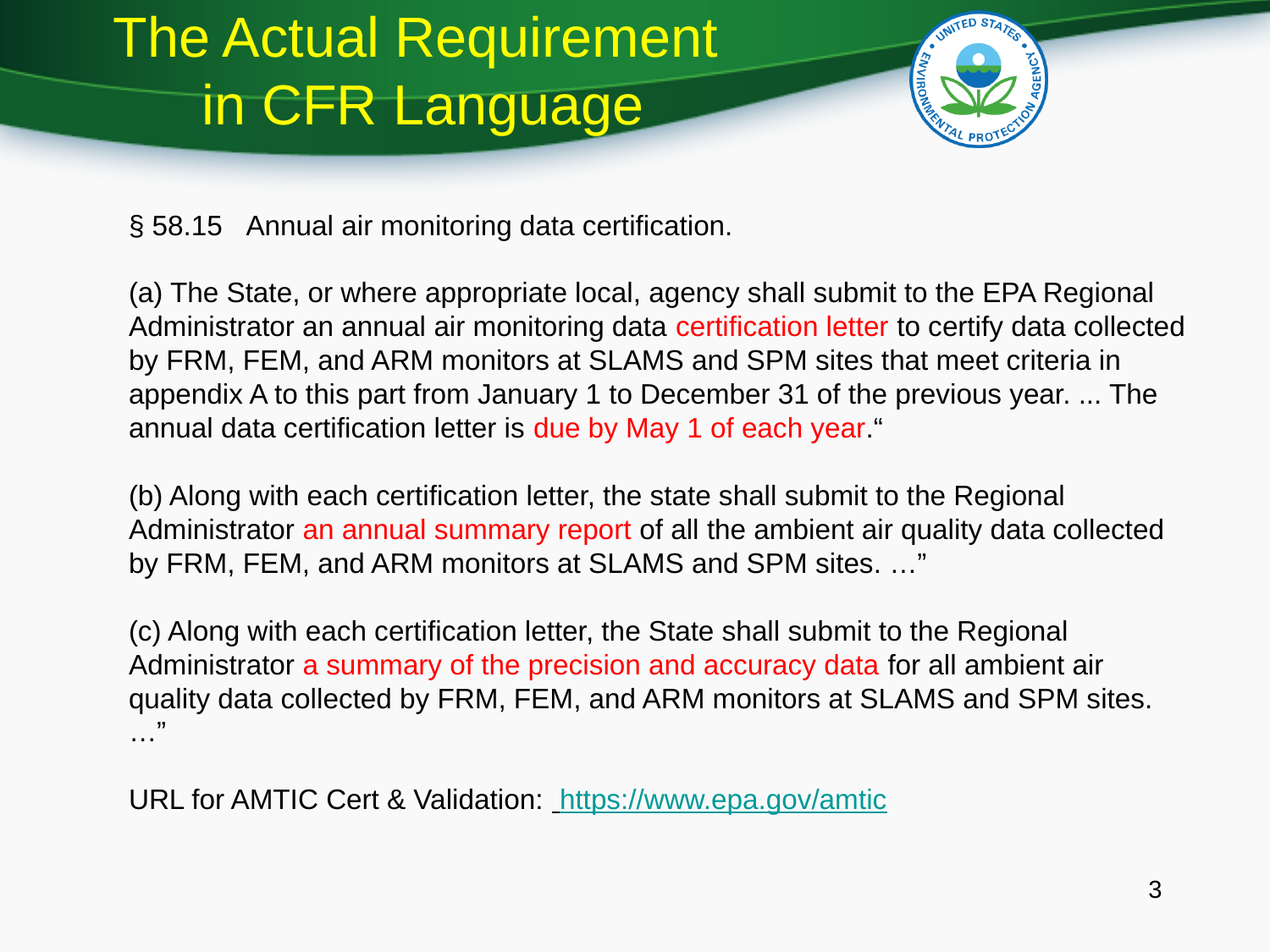

The Actual Requirement
in CFR Language
§ 58.15   Annual air monitoring data certification.

(a) The State, or where appropriate local, agency shall submit to the EPA Regional Administrator an annual air monitoring data certification letter to certify data collected by FRM, FEM, and ARM monitors at SLAMS and SPM sites that meet criteria in appendix A to this part from January 1 to December 31 of the previous year. ... The annual data certification letter is due by May 1 of each year.“

(b) Along with each certification letter, the state shall submit to the Regional Administrator an annual summary report of all the ambient air quality data collected by FRM, FEM, and ARM monitors at SLAMS and SPM sites. …”

(c) Along with each certification letter, the State shall submit to the Regional Administrator a summary of the precision and accuracy data for all ambient air quality data collected by FRM, FEM, and ARM monitors at SLAMS and SPM sites. …”

URL for AMTIC Cert & Validation:  https://www.epa.gov/amtic

3